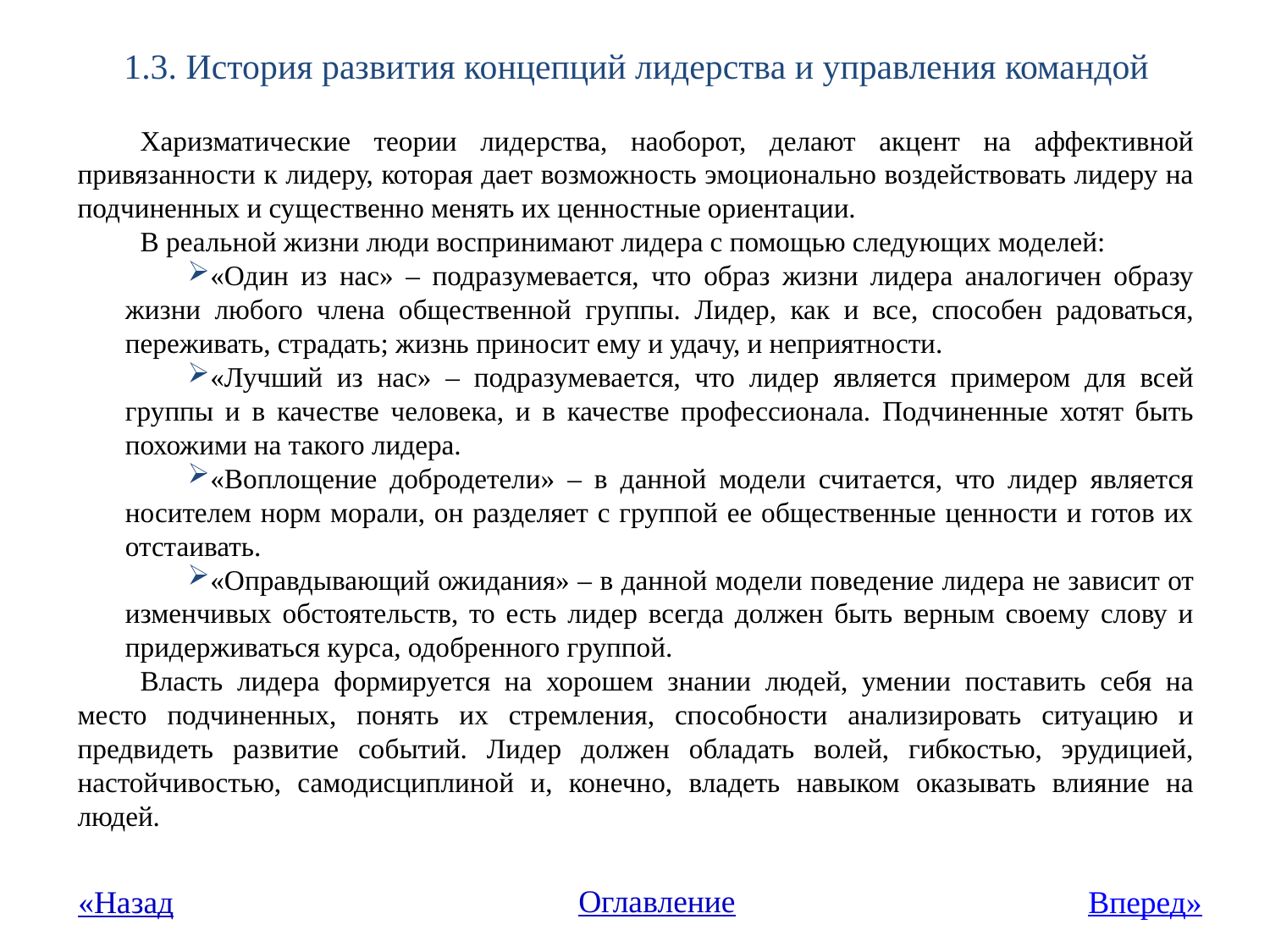

# 1.3. История развития концепций лидерства и управления командой
Харизматические теории лидерства, наоборот, делают акцент на аффективной привязанности к лидеру, которая дает возможность эмоционально воздействовать лидеру на подчиненных и существенно менять их ценностные ориентации.
В реальной жизни люди воспринимают лидера с помощью следующих моделей:
«Один из нас» – подразумевается, что образ жизни лидера аналогичен образу жизни любого члена общественной группы. Лидер, как и все, способен радоваться, переживать, страдать; жизнь приносит ему и удачу, и неприятности.
«Лучший из нас» – подразумевается, что лидер является примером для всей группы и в качестве человека, и в качестве профессионала. Подчиненные хотят быть похожими на такого лидера.
«Воплощение добродетели» – в данной модели считается, что лидер является носителем норм морали, он разделяет с группой ее общественные ценности и готов их отстаивать.
«Оправдывающий ожидания» – в данной модели поведение лидера не зависит от изменчивых обстоятельств, то есть лидер всегда должен быть верным своему слову и придерживаться курса, одобренного группой.
Власть лидера формируется на хорошем знании людей, умении поставить себя на место подчиненных, понять их стремления, способности анализировать ситуацию и предвидеть развитие событий. Лидер должен обладать волей, гибкостью, эрудицией, настойчивостью, самодисциплиной и, конечно, владеть навыком оказывать влияние на людей.

Оглавление
Вперед»
«Назад